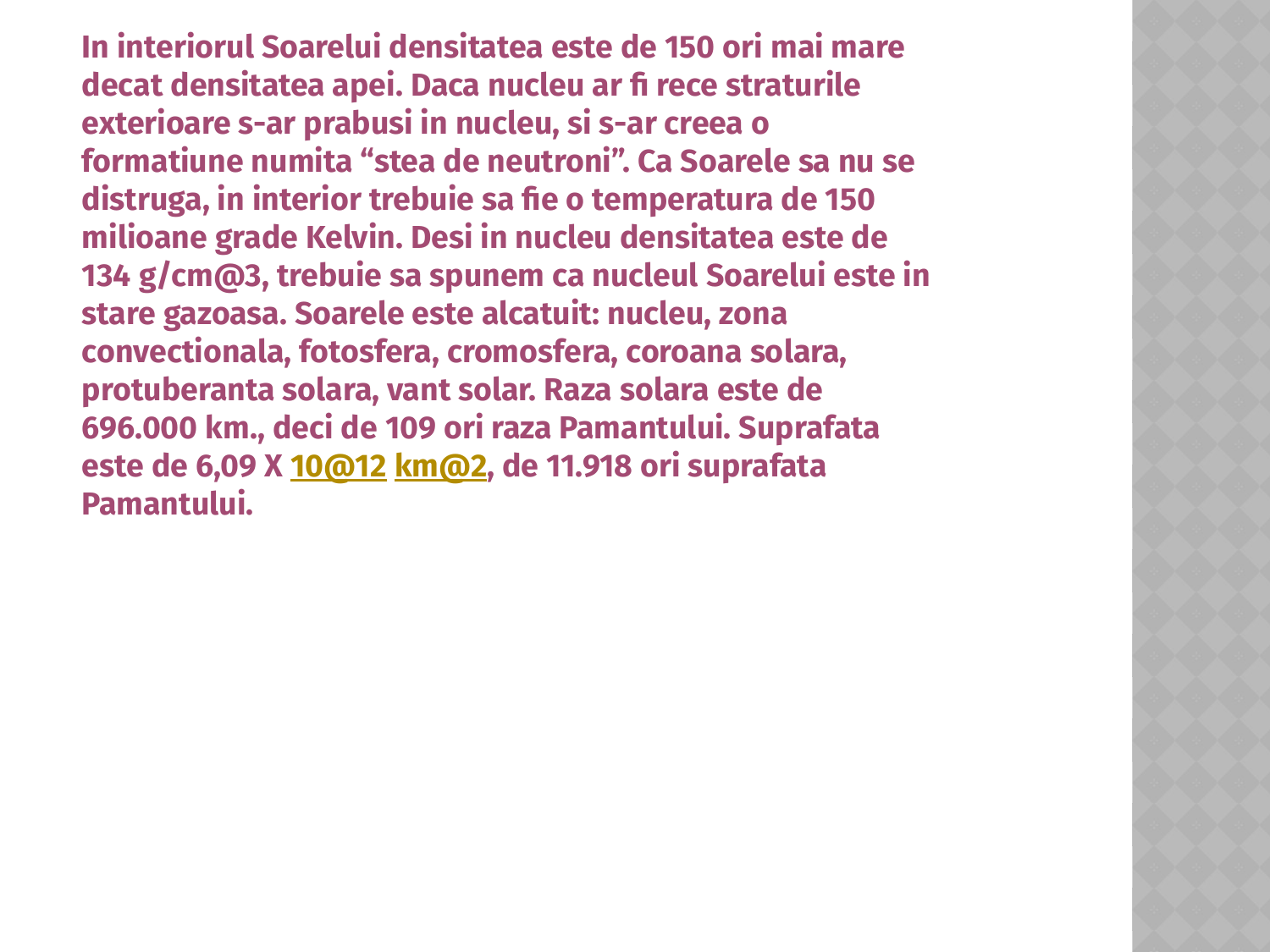

In interiorul Soarelui densitatea este de 150 ori mai mare decat densitatea apei. Daca nucleu ar fi rece straturile exterioare s-ar prabusi in nucleu, si s-ar creea o formatiune numita “stea de neutroni”. Ca Soarele sa nu se distruga, in interior trebuie sa fie o temperatura de 150 milioane grade Kelvin. Desi in nucleu densitatea este de 134 g/cm@3, trebuie sa spunem ca nucleul Soarelui este in stare gazoasa. Soarele este alcatuit: nucleu, zona convectionala, fotosfera, cromosfera, coroana solara, protuberanta solara, vant solar. Raza solara este de 696.000 km., deci de 109 ori raza Pamantului. Suprafata este de 6,09 X 10@12 km@2, de 11.918 ori suprafata Pamantului.